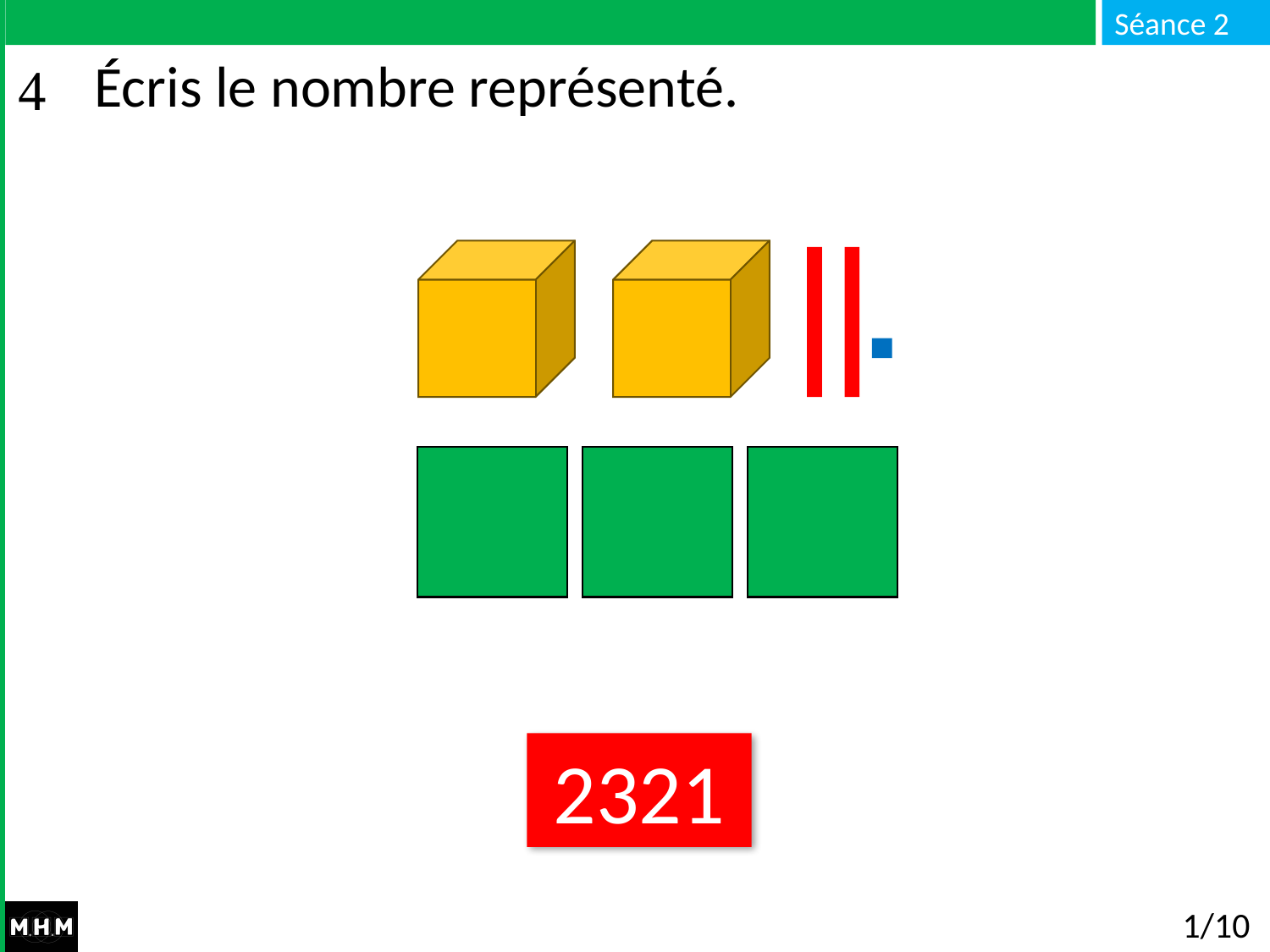

# Écris le nombre représenté.

2321
1/10